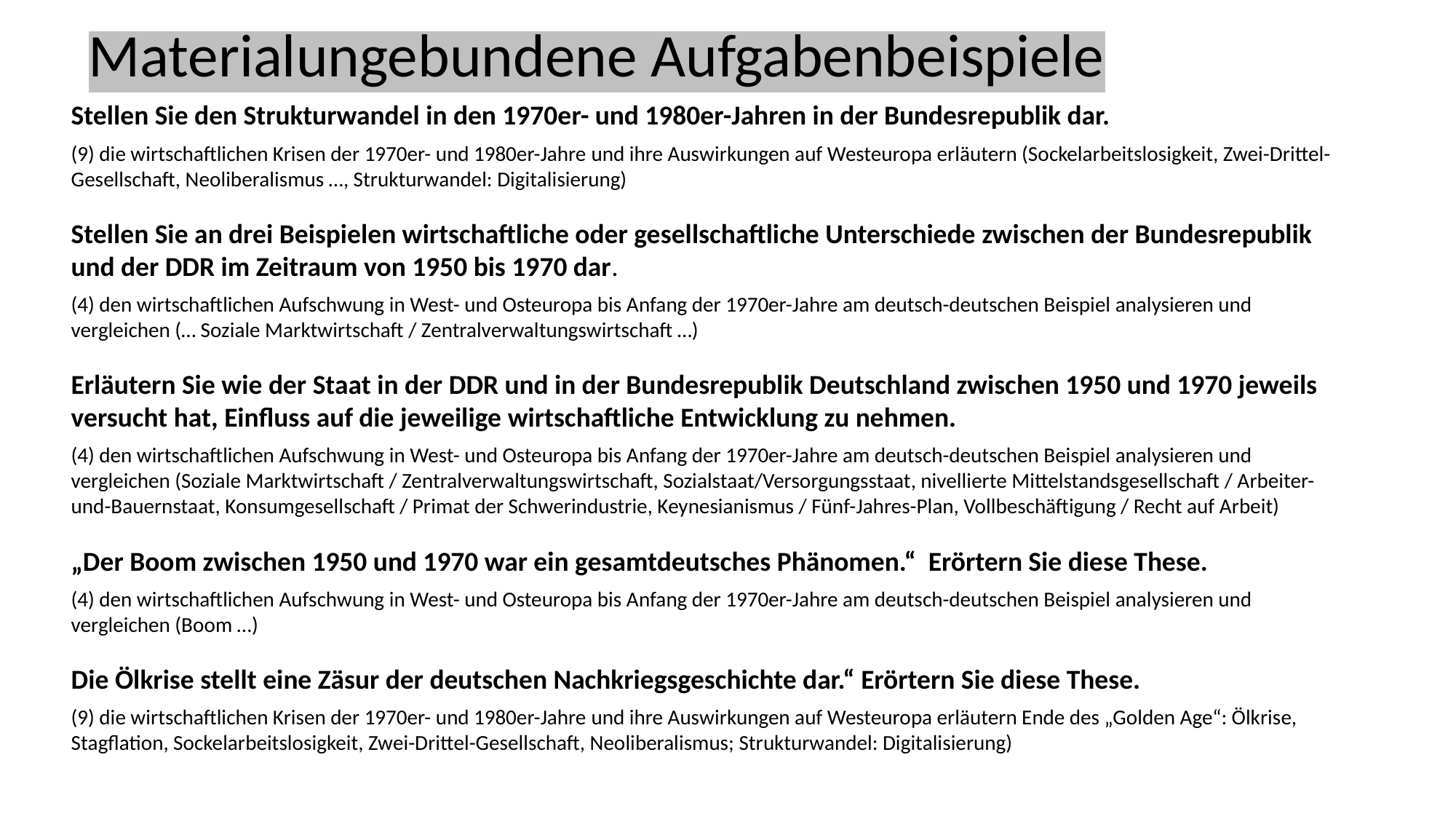

# Materialungebundene Aufgabenbeispiele
Stellen Sie den Strukturwandel in den 1970er- und 1980er-Jahren in der Bundesrepublik dar.
(9) die wirtschaftlichen Krisen der 1970er- und 1980er-Jahre und ihre Auswirkungen auf Westeuropa erläutern (Sockelarbeitslosigkeit, Zwei-Drittel-Gesellschaft, Neoliberalismus …, Strukturwandel: Digitalisierung)

Stellen Sie an drei Beispielen wirtschaftliche oder gesellschaftliche Unterschiede zwischen der Bundesrepublik und der DDR im Zeitraum von 1950 bis 1970 dar.
(4) den wirtschaftlichen Aufschwung in West- und Osteuropa bis Anfang der 1970er-Jahre am deutsch-deutschen Beispiel analysieren und vergleichen (… Soziale Marktwirtschaft / Zentralverwaltungswirtschaft …)

Erläutern Sie wie der Staat in der DDR und in der Bundesrepublik Deutschland zwischen 1950 und 1970 jeweils versucht hat, Einfluss auf die jeweilige wirtschaftliche Entwicklung zu nehmen.
(4) den wirtschaftlichen Aufschwung in West- und Osteuropa bis Anfang der 1970er-Jahre am deutsch-deutschen Beispiel analysieren und vergleichen (Soziale Marktwirtschaft / Zentralverwaltungswirtschaft, Sozialstaat/Versorgungsstaat, nivellierte Mittelstandsgesellschaft / Arbeiter-und-Bauernstaat, Konsumgesellschaft / Primat der Schwerindustrie, Keynesianismus / Fünf-Jahres-Plan, Vollbeschäftigung / Recht auf Arbeit)

„Der Boom zwischen 1950 und 1970 war ein gesamtdeutsches Phänomen.“  Erörtern Sie diese These.
(4) den wirtschaftlichen Aufschwung in West- und Osteuropa bis Anfang der 1970er-Jahre am deutsch-deutschen Beispiel analysieren und vergleichen (Boom …)

Die Ölkrise stellt eine Zäsur der deutschen Nachkriegsgeschichte dar.“ Erörtern Sie diese These.
(9) die wirtschaftlichen Krisen der 1970er- und 1980er-Jahre und ihre Auswirkungen auf Westeuropa erläutern Ende des „Golden Age“: Ölkrise, Stagflation, Sockelarbeitslosigkeit, Zwei-Drittel-Gesellschaft, Neoliberalismus; Strukturwandel: Digitalisierung)